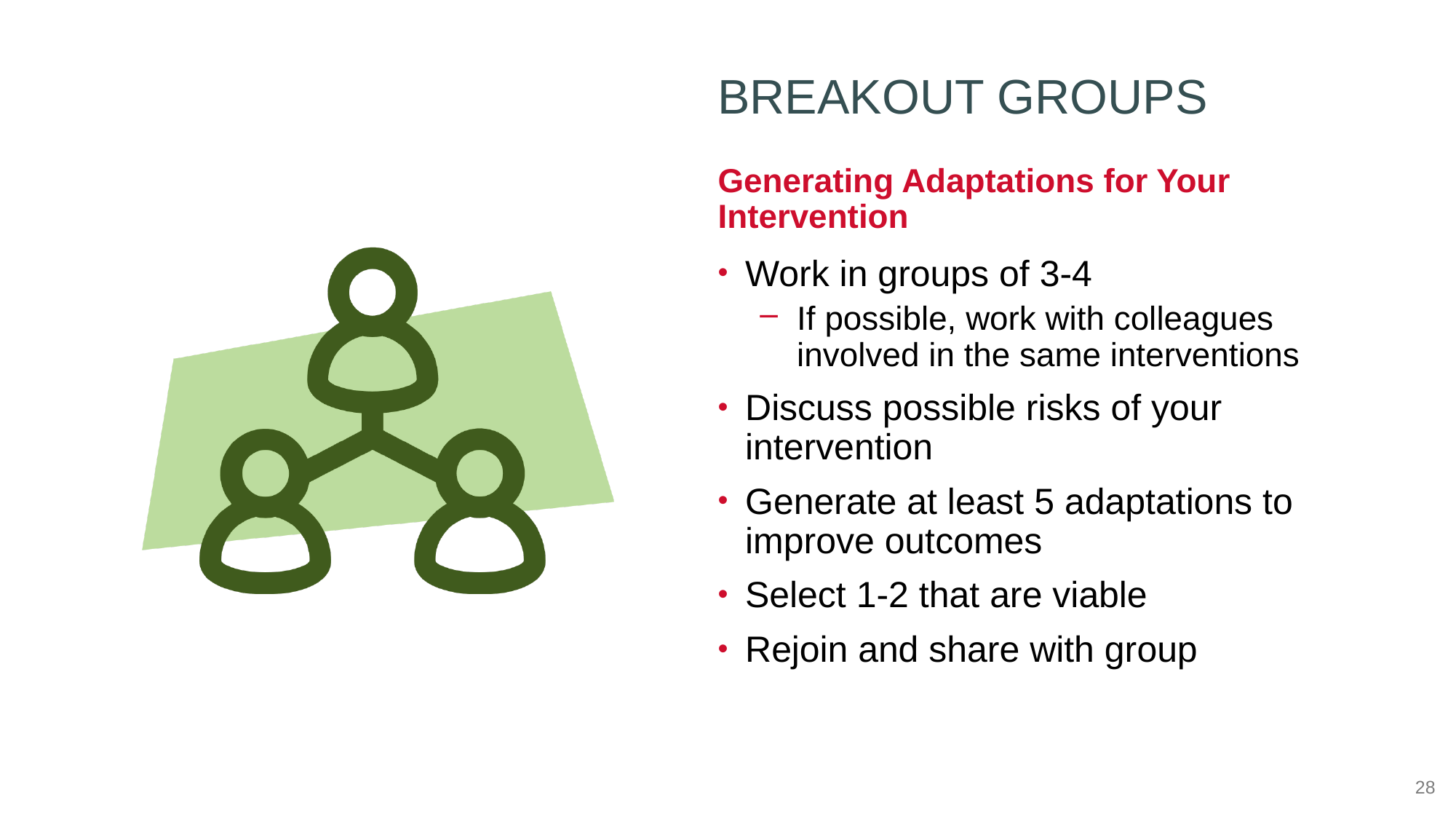

Generating Adaptations for Your Intervention
Work in groups of 3-4
If possible, work with colleagues involved in the same interventions
Discuss possible risks of your intervention
Generate at least 5 adaptations to improve outcomes
Select 1-2 that are viable
Rejoin and share with group
28